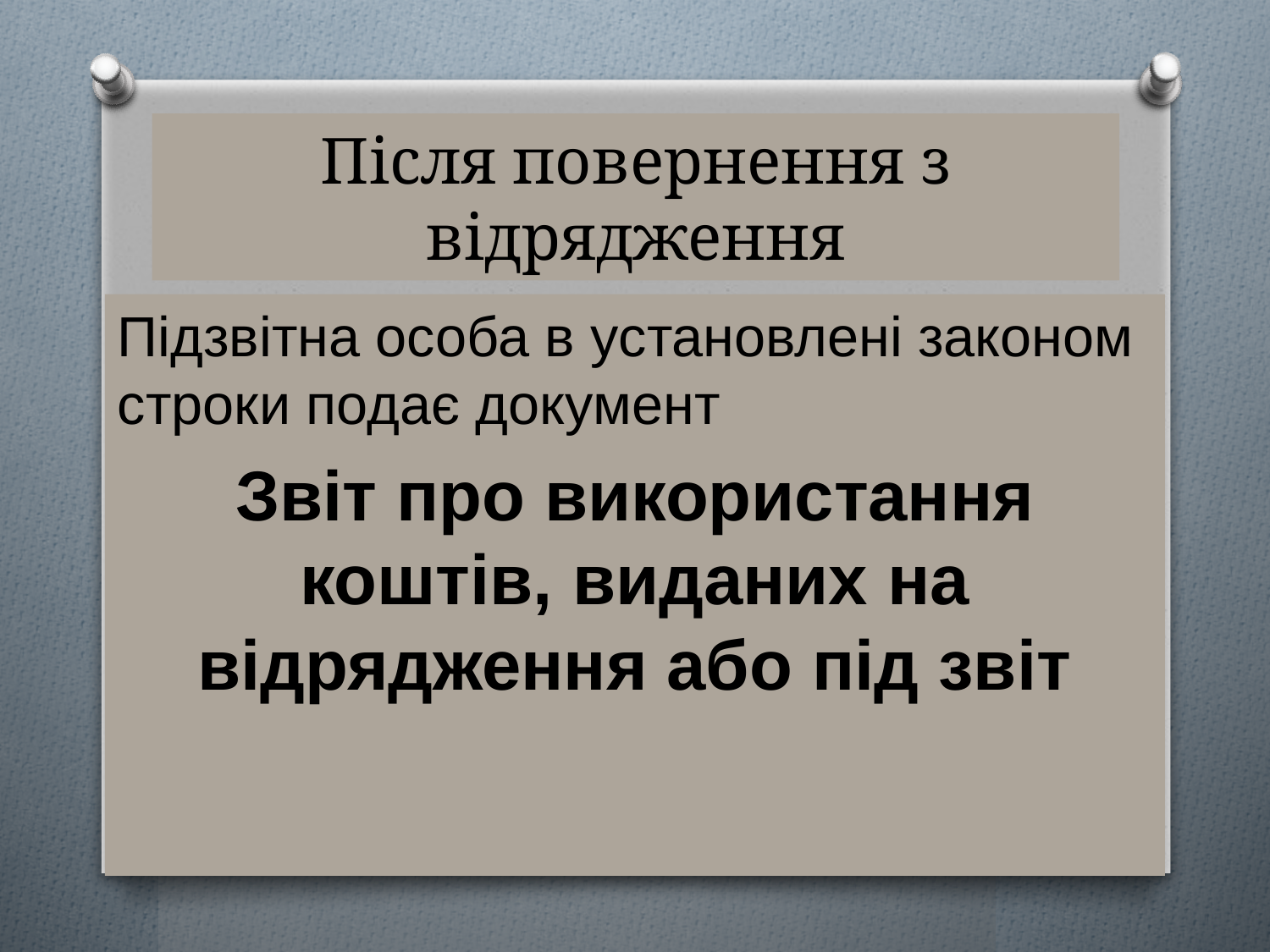

# Після повернення з відрядження
Підзвітна особа в установлені законом строки подає документ
Звіт про використання коштів, виданих на відрядження або під звіт